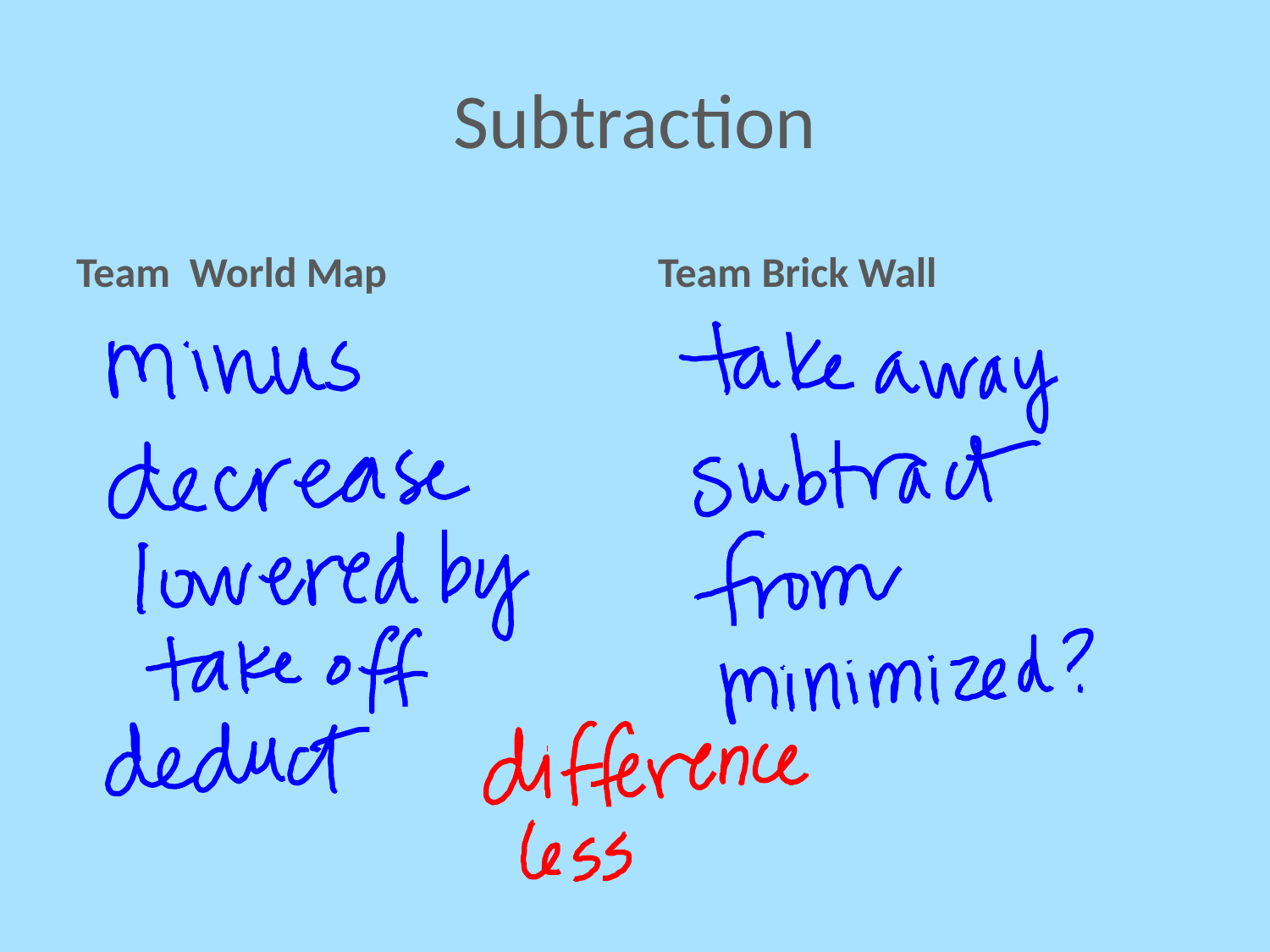

# Subtraction
Team  World Map
Team Brick Wall